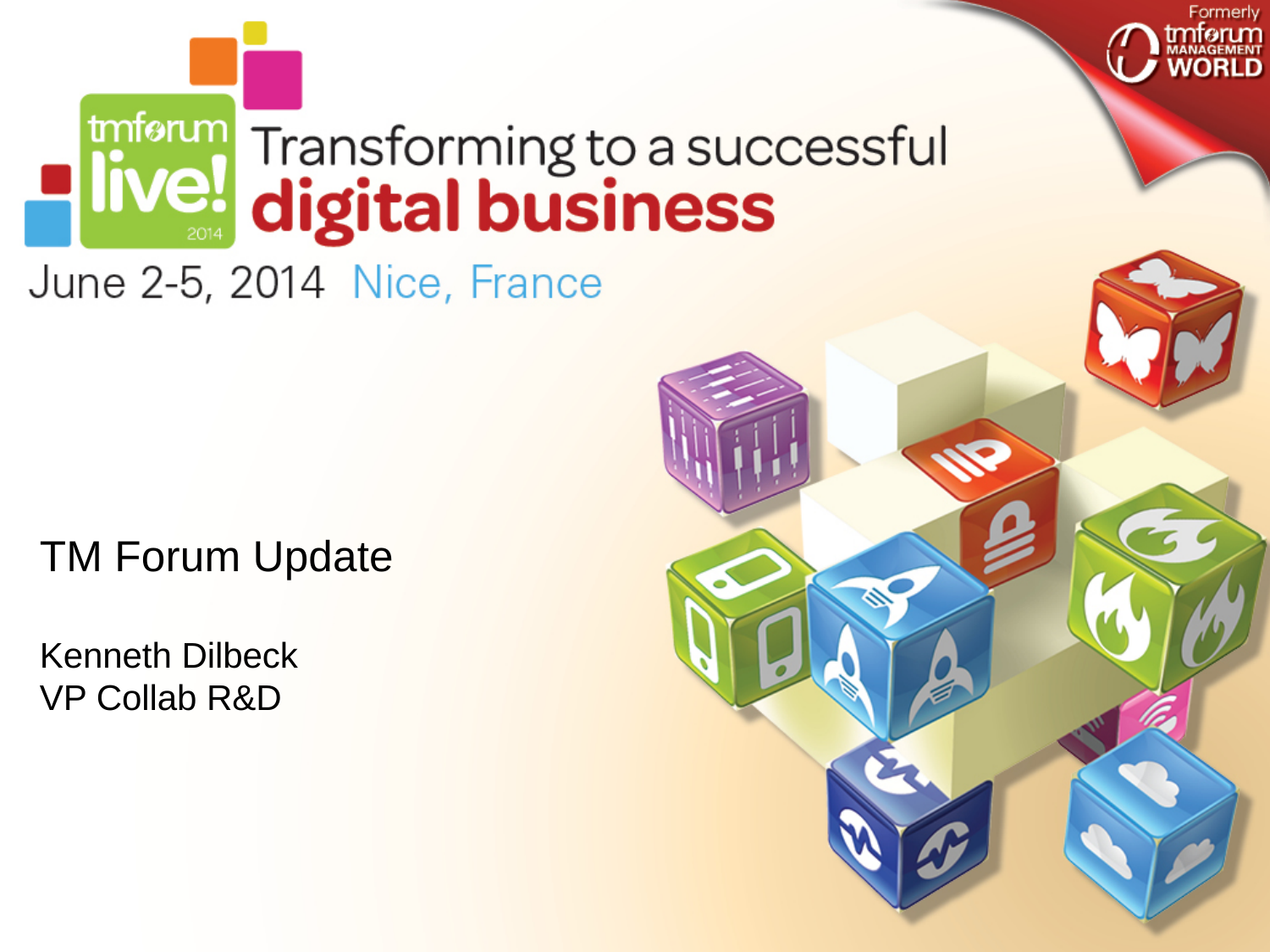

# TM Forum Update Kenneth Dilbeck VP Collab R&D